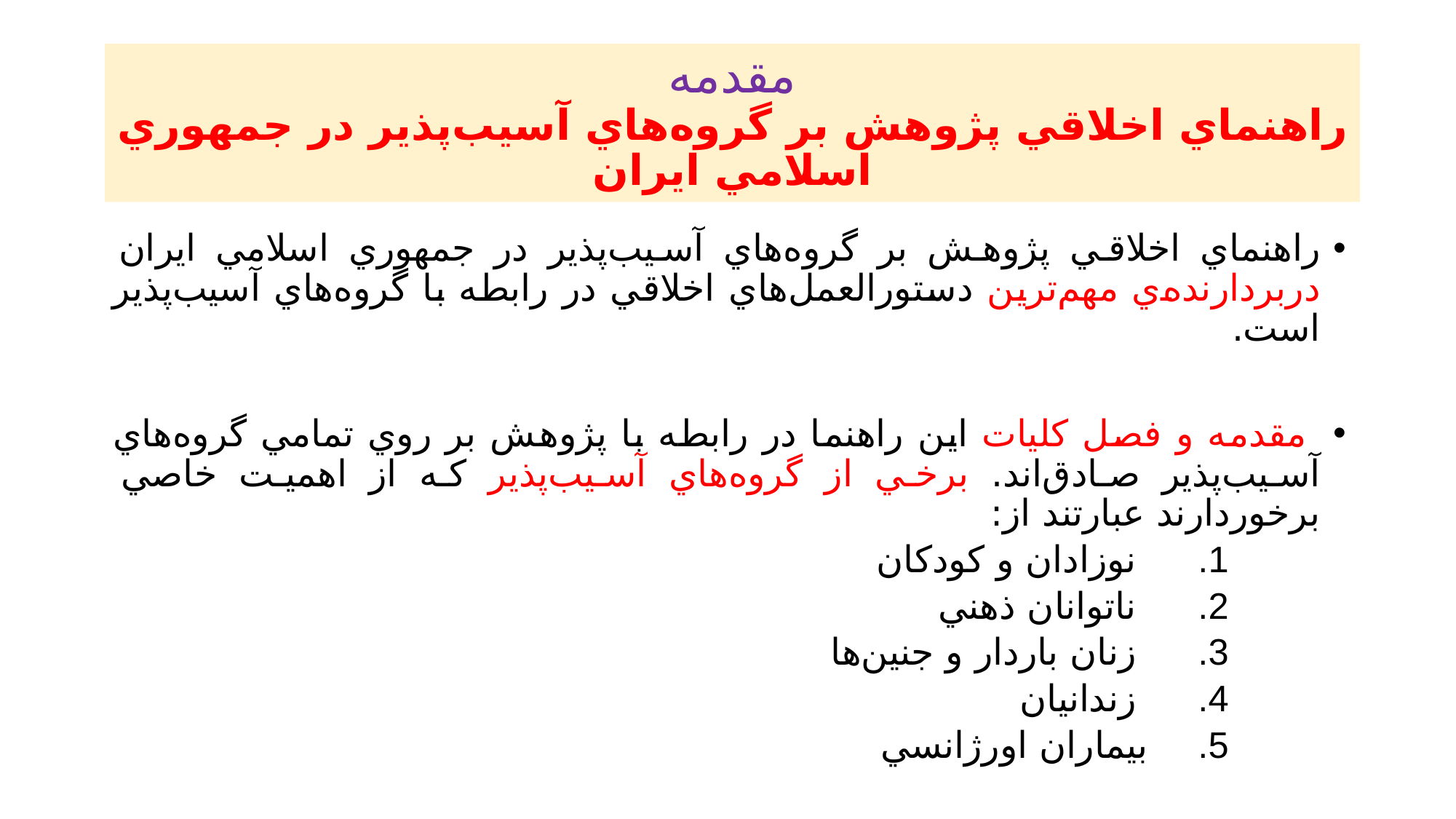

# مقدمه راهنماي اخلاقي پژوهش بر گروه‌هاي آسيب‌پذير در جمهوري اسلامي ايران
راهنماي اخلاقي پژوهش بر گروه‌هاي آسيب‌پذير در جمهوري اسلامي ايران دربردارنده‌ي مهم‌ترين دستورالعمل‌هاي اخلاقي در رابطه با گروه‌هاي آسيب‌پذير است.

 مقدمه و فصل کليات اين راهنما در رابطه با پژوهش بر روي تمامي گروه‌هاي آسيب‌پذير صادق‌اند. برخي از گروه‌هاي آسيب‌پذير که از اهميت خاصي برخوردارند عبارتند از:
 نوزادان و کودکان
 ناتوانان ذهني
 زنان باردار و جنين‌ها
 زندانيان
بيماران اورژانسي